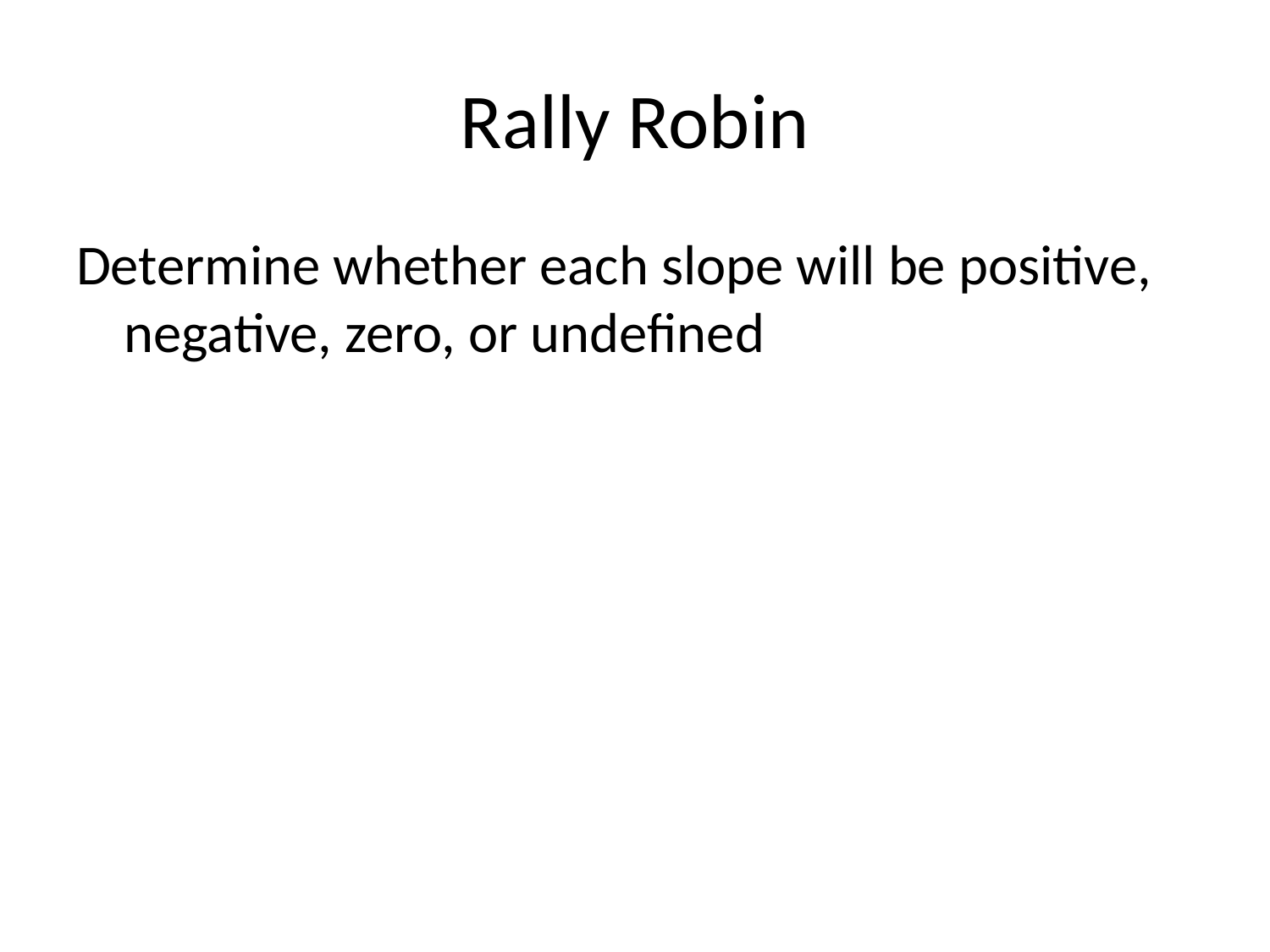

# Rally Robin
Determine whether each slope will be positive, negative, zero, or undefined